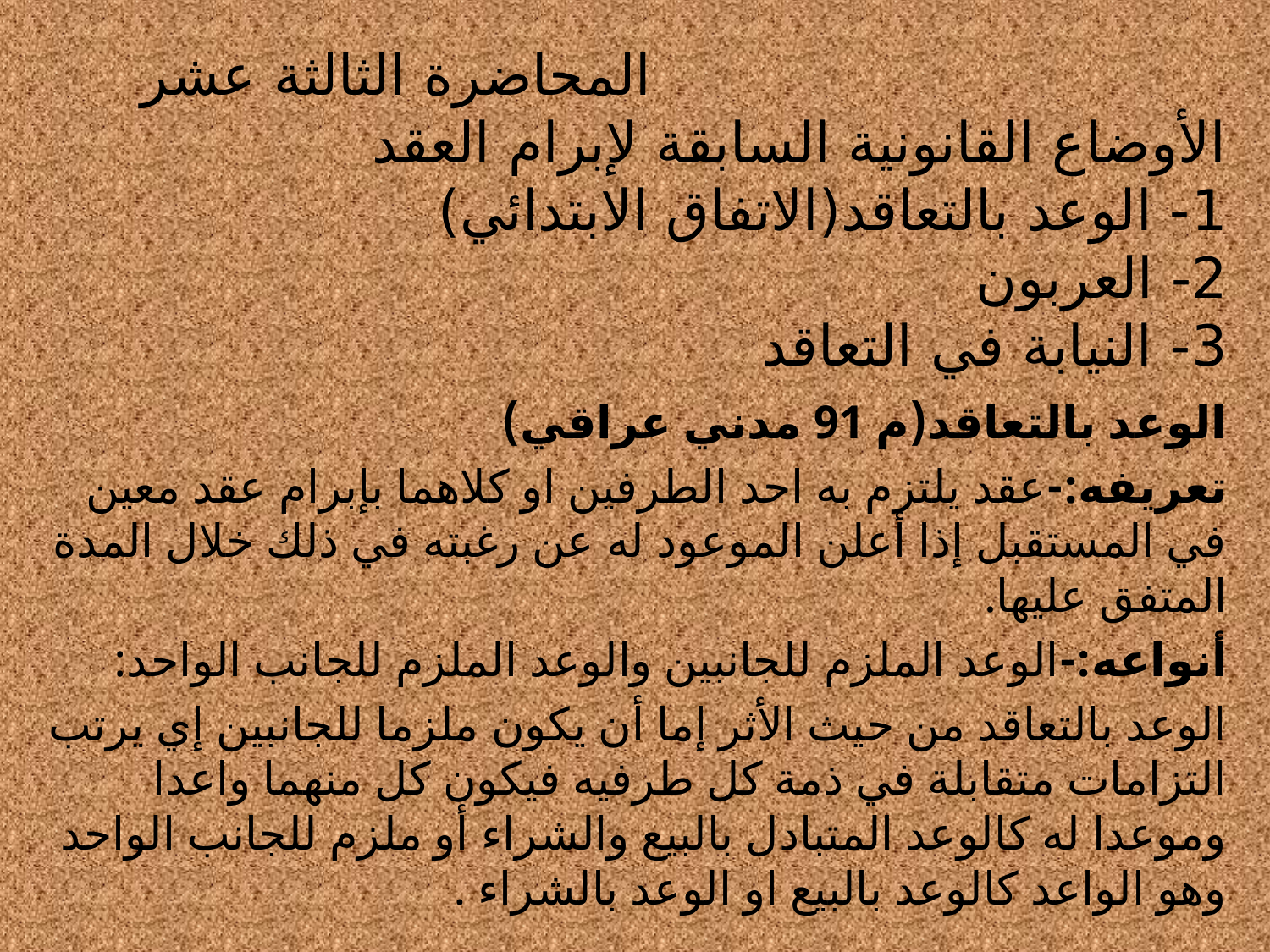

# المحاضرة الثالثة عشر الأوضاع القانونية السابقة لإبرام العقد 1- الوعد بالتعاقد(الاتفاق الابتدائي) 2- العربون 3- النيابة في التعاقد
الوعد بالتعاقد(م 91 مدني عراقي)
تعريفه:-عقد يلتزم به احد الطرفين او كلاهما بإبرام عقد معين في المستقبل إذا أعلن الموعود له عن رغبته في ذلك خلال المدة المتفق عليها.
أنواعه:-الوعد الملزم للجانبين والوعد الملزم للجانب الواحد:
الوعد بالتعاقد من حيث الأثر إما أن يكون ملزما للجانبين إي يرتب التزامات متقابلة في ذمة كل طرفيه فيكون كل منهما واعدا وموعدا له كالوعد المتبادل بالبيع والشراء أو ملزم للجانب الواحد وهو الواعد كالوعد بالبيع او الوعد بالشراء .